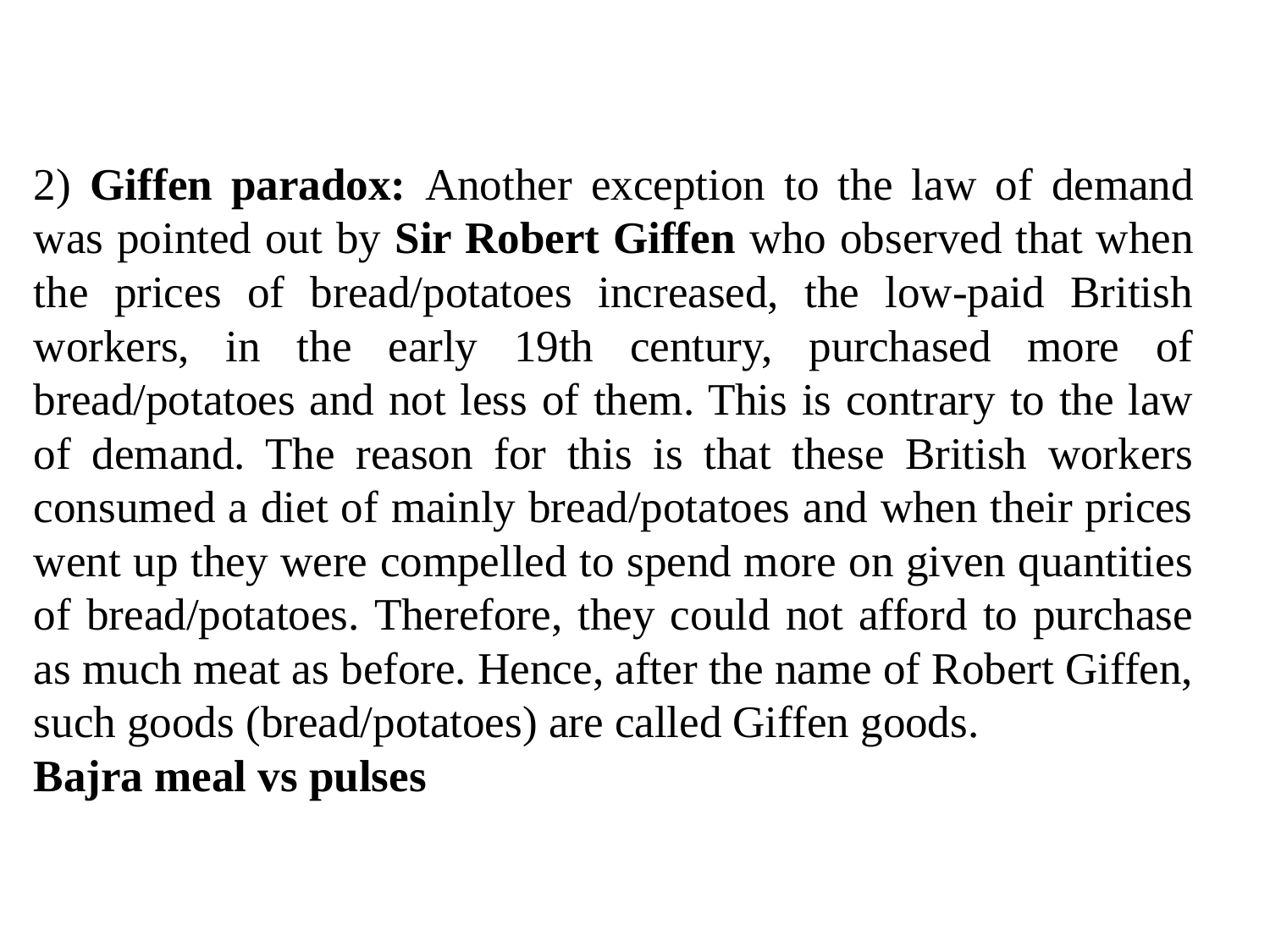

2) Giffen paradox: Another exception to the law of demand was pointed out by Sir Robert Giffen who observed that when the prices of bread/potatoes increased, the low-paid British workers, in the early 19th century, purchased more of bread/potatoes and not less of them. This is contrary to the law of demand. The reason for this is that these British workers consumed a diet of mainly bread/potatoes and when their prices went up they were compelled to spend more on given quantities of bread/potatoes. Therefore, they could not afford to purchase as much meat as before. Hence, after the name of Robert Giffen, such goods (bread/potatoes) are called Giffen goods.
Bajra meal vs pulses